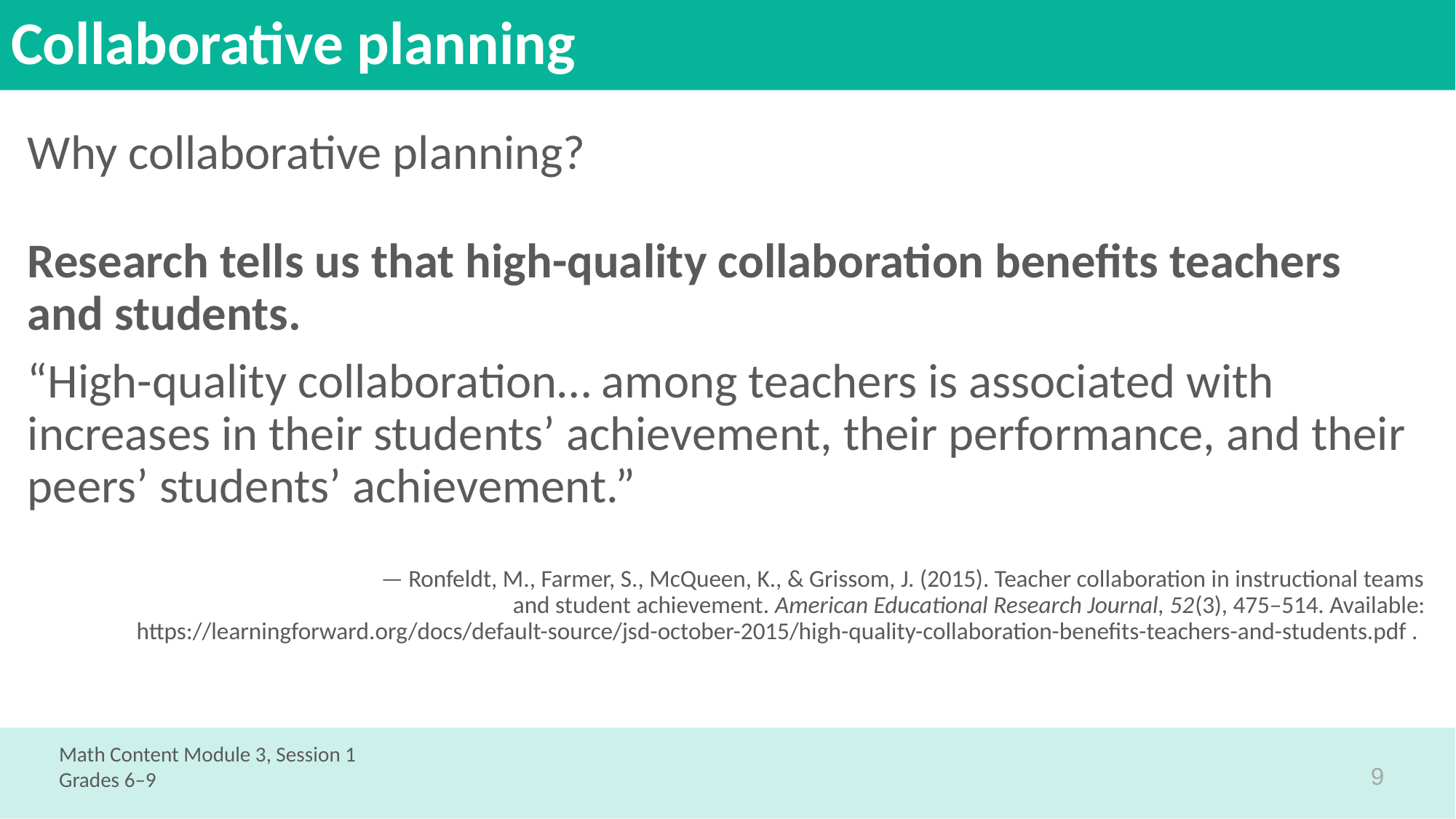

# Collaborative planning
Why collaborative planning?

Research tells us that high-quality collaboration benefits teachers and students.
“High-quality collaboration… among teachers is associated with increases in their students’ achievement, their performance, and their peers’ students’ achievement.”

— Ronfeldt, M., Farmer, S., McQueen, K., & Grissom, J. (2015). Teacher collaboration in instructional teams
and student achievement. American Educational Research Journal, 52(3), 475–514. Available:
https://learningforward.org/docs/default-source/jsd-october-2015/high-quality-collaboration-benefits-teachers-and-students.pdf .

Math Content Module 3, Session 1
Grades 6–9
9